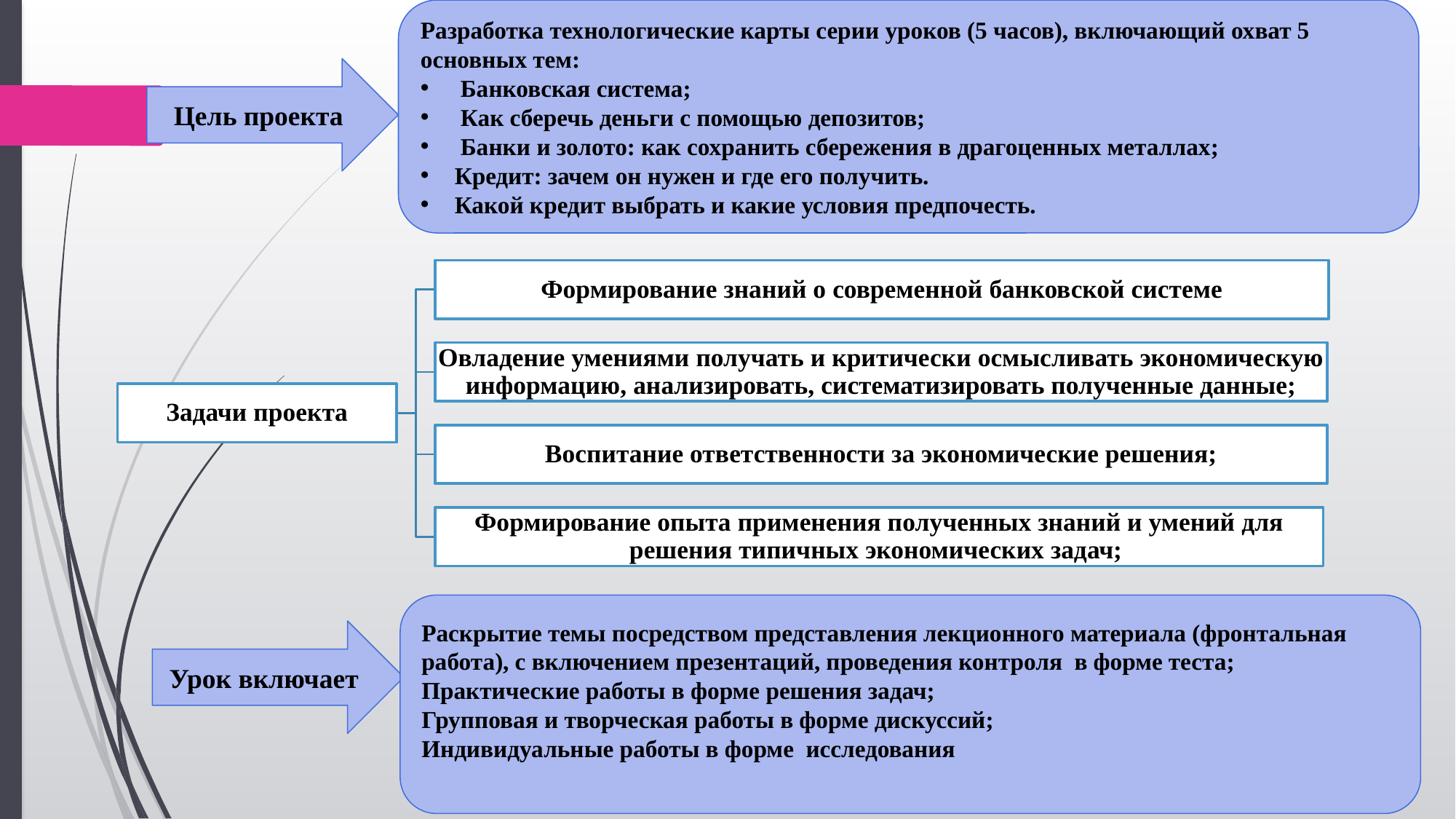

Разработка технологические карты серии уроков (5 часов), включающий охват 5 основных тем:
 Банковская система;
 Как сберечь деньги с помощью депозитов;
 Банки и золото: как сохранить сбережения в драгоценных металлах;
Кредит: зачем он нужен и где его получить.
Какой кредит выбрать и какие условия предпочесть.
Цель проекта
Задачи проекта
Формирование знаний о современной банковской системе
Овладение умениями получать и критически осмысливать экономическую информацию, анализировать, систематизировать полученные данные;
Воспитание ответственности за экономические решения;
Формирование опыта применения полученных знаний и умений для решения типичных экономических задач;
Раскрытие темы посредством представления лекционного материала (фронтальная работа), с включением презентаций, проведения контроля  в форме теста; Практические работы в форме решения задач;
Групповая и творческая работы в форме дискуссий;
Индивидуальные работы в форме  исследования

Урок включает